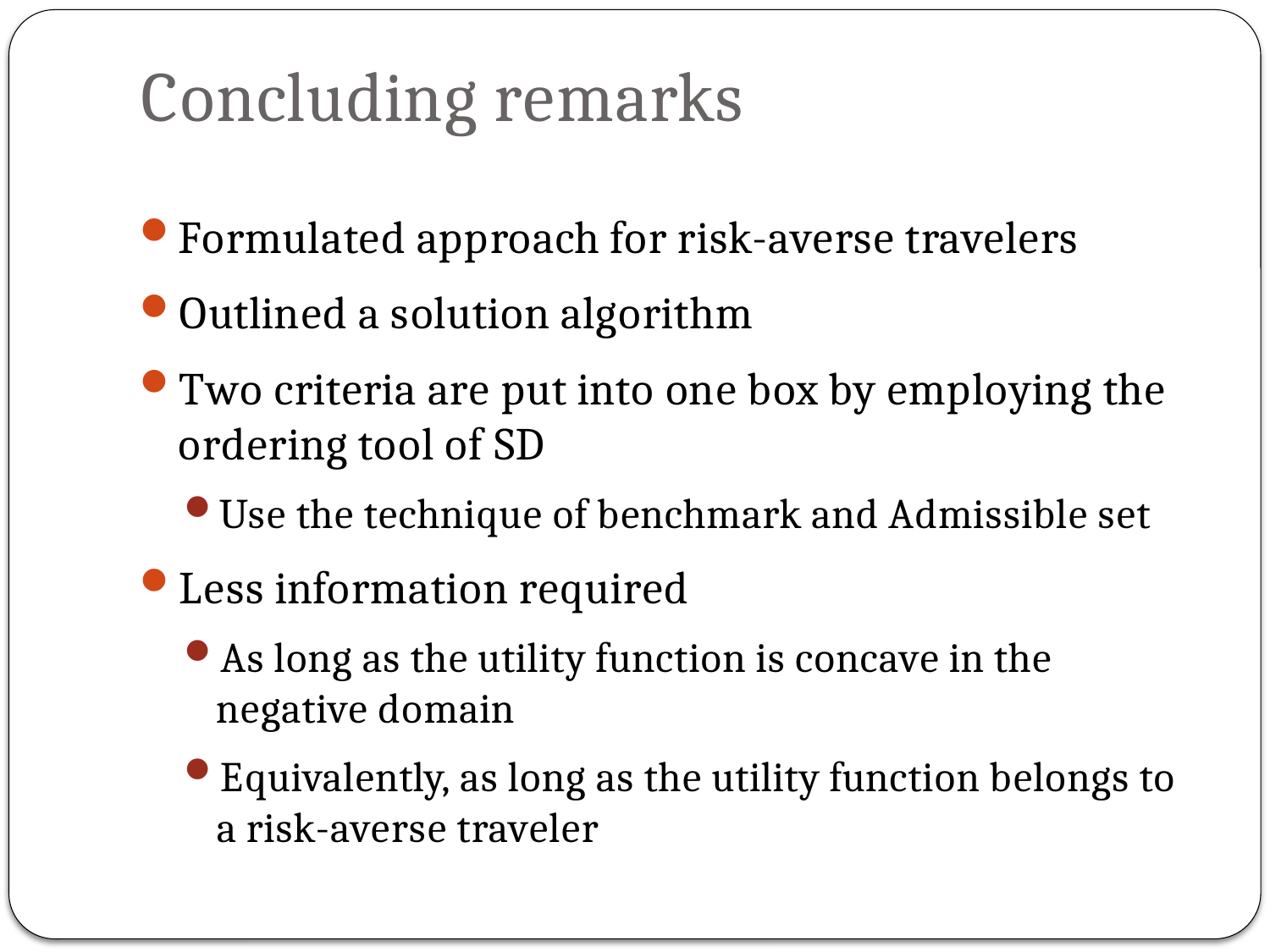

# Concluding remarks
Formulated approach for risk-averse travelers
Outlined a solution algorithm
Two criteria are put into one box by employing the ordering tool of SD
Use the technique of benchmark and Admissible set
Less information required
As long as the utility function is concave in the negative domain
Equivalently, as long as the utility function belongs to a risk-averse traveler